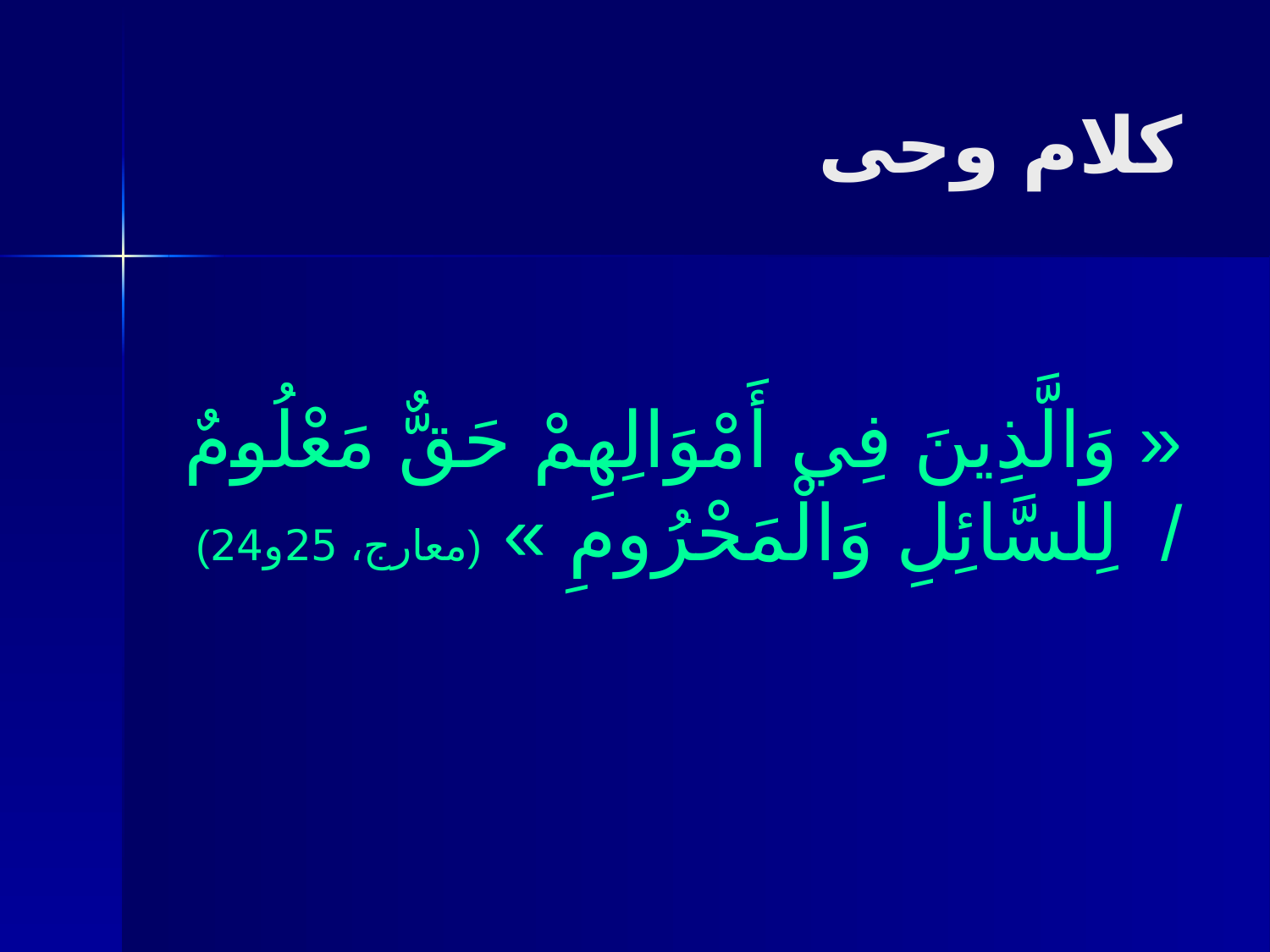

# کلام وحی

« وَالَّذِينَ فِي أَمْوَالِهِمْ حَقٌّ مَعْلُومٌ  /  لِلسَّائِلِ وَالْمَحْرُومِ » (معارج، 25و24)